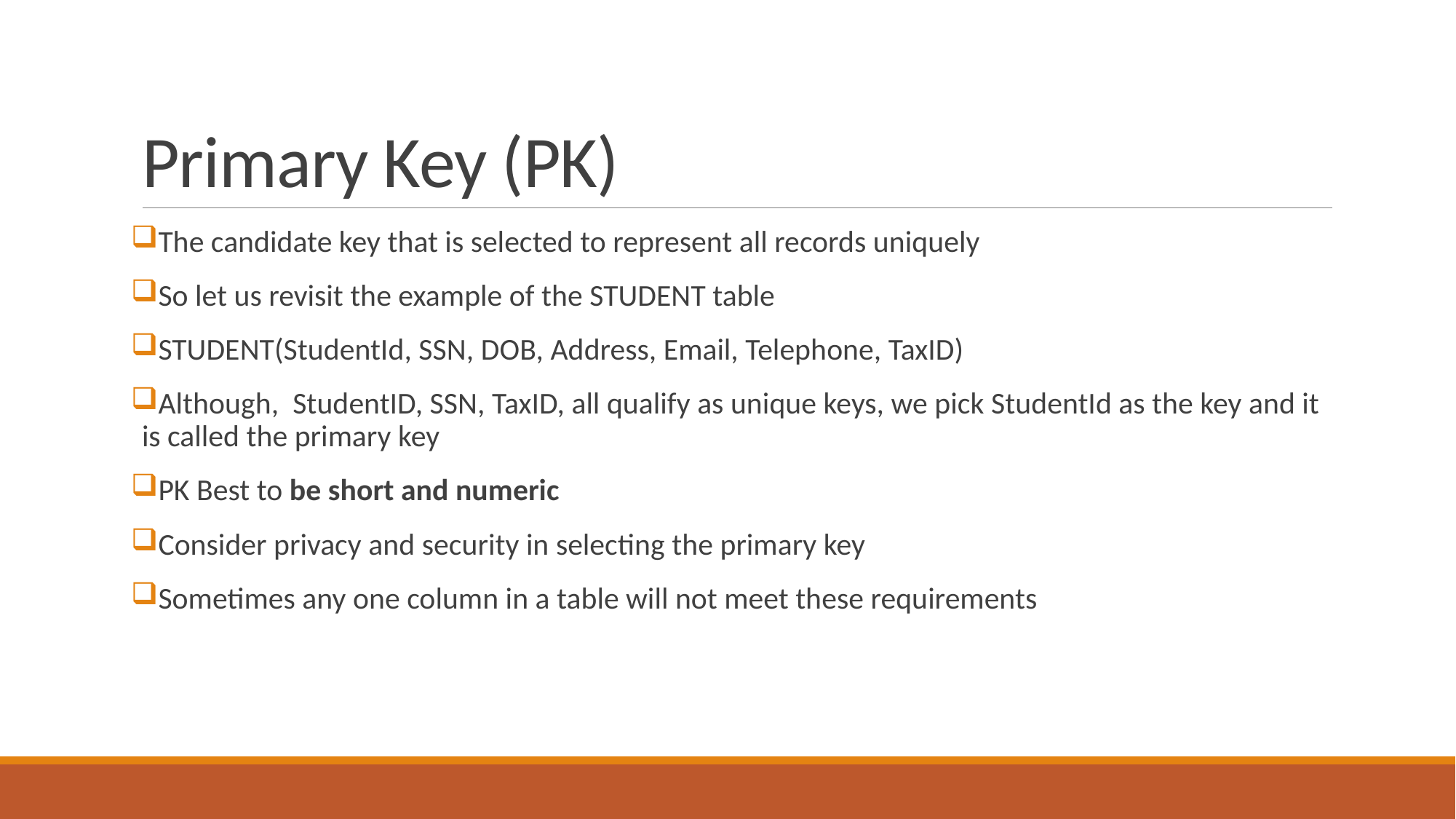

# Primary Key (PK)
The candidate key that is selected to represent all records uniquely
So let us revisit the example of the STUDENT table
STUDENT(StudentId, SSN, DOB, Address, Email, Telephone, TaxID)
Although,  StudentID, SSN, TaxID, all qualify as unique keys, we pick StudentId as the key and it is called the primary key
PK Best to be short and numeric
Consider privacy and security in selecting the primary key
Sometimes any one column in a table will not meet these requirements